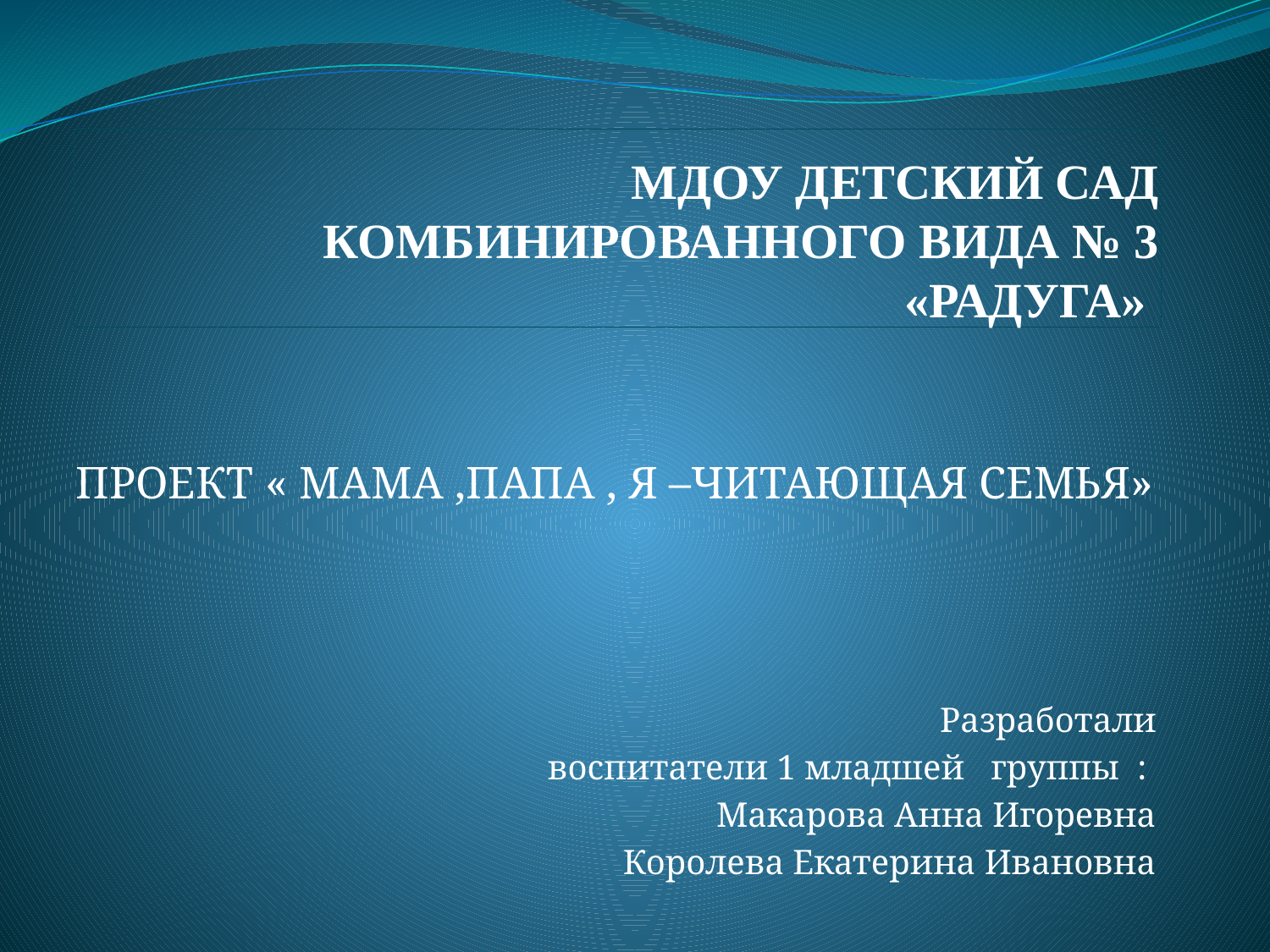

# МДОУ ДЕТСКИЙ САД КОМБИНИРОВАННОГО ВИДА № 3 «РАДУГА»
ПРОЕКТ « МАМА ,ПАПА , Я –ЧИТАЮЩАЯ СЕМЬЯ»

Разработали
 воспитатели 1 младшей   группы  :
Макарова Анна Игоревна
Королева Екатерина Ивановна